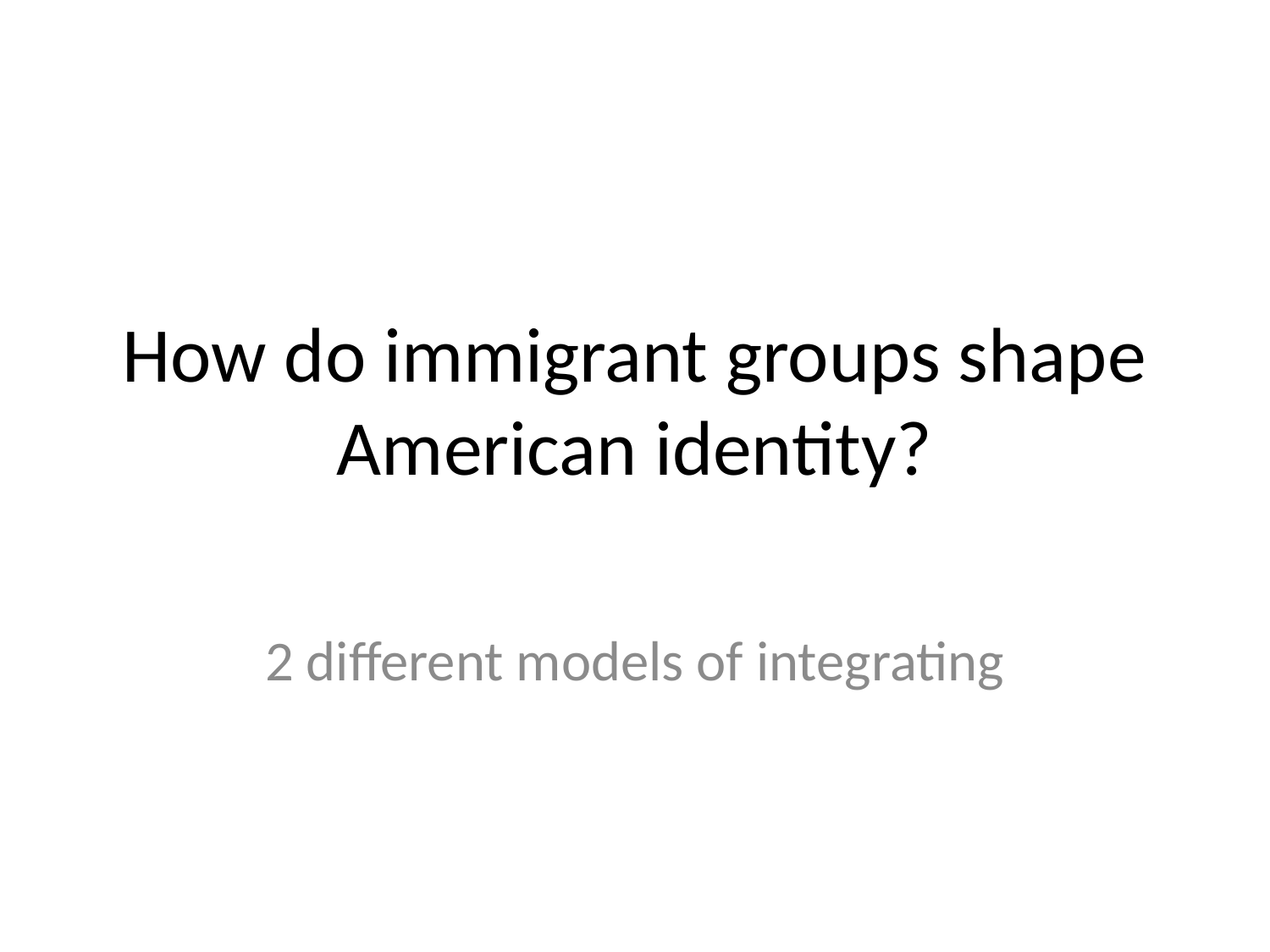

# How do immigrant groups shape American identity?

2 different models of integrating